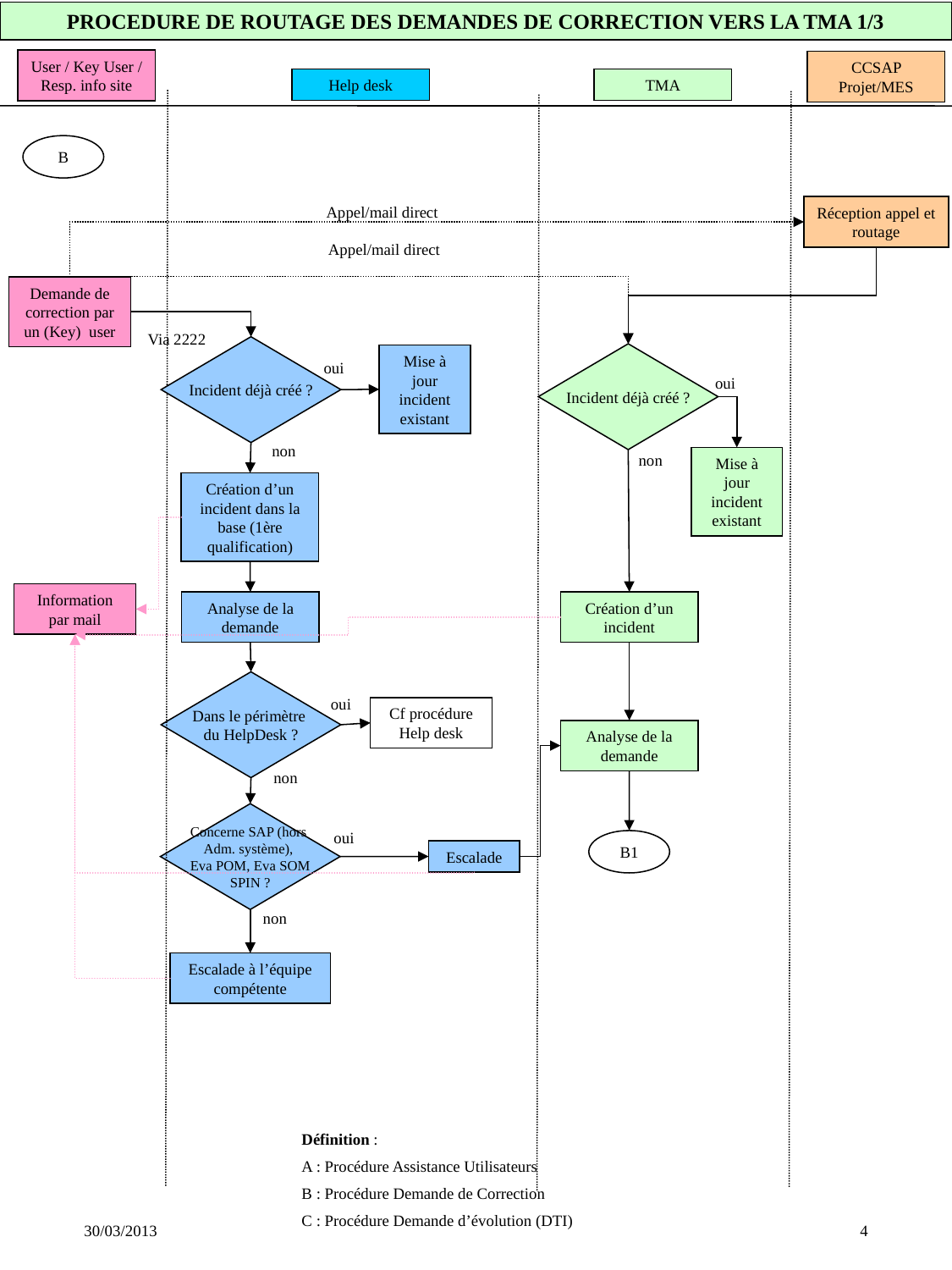

PROCEDURE DE ROUTAGE DES DEMANDES DE CORRECTION VERS LA TMA 1/3
User / Key User / Resp. info site
CCSAP Projet/MES
Help desk
TMA

B
Appel/mail direct
Réception appel et routage
Appel/mail direct
Demande de correction par un (Key)  user
Via 2222
Incident déjà créé ?
Incident déjà créé ?
Mise à jour incident existant
oui
oui
non
non
Mise à jour incident existant
Création d’un incident dans la base (1ère qualification)
Information par mail
Analyse de la demande
Création d’un incident
Dans le périmètre
du HelpDesk ?
oui
Cf procédure Help desk
Analyse de la demande
non
Concerne SAP (hors
Adm. système),
Eva POM, Eva SOM
SPIN ?
oui
B1
Escalade
non
Escalade à l’équipe compétente
Définition :
A : Procédure Assistance Utilisateurs
B : Procédure Demande de Correction
C : Procédure Demande d’évolution (DTI)

30/03/2013

4